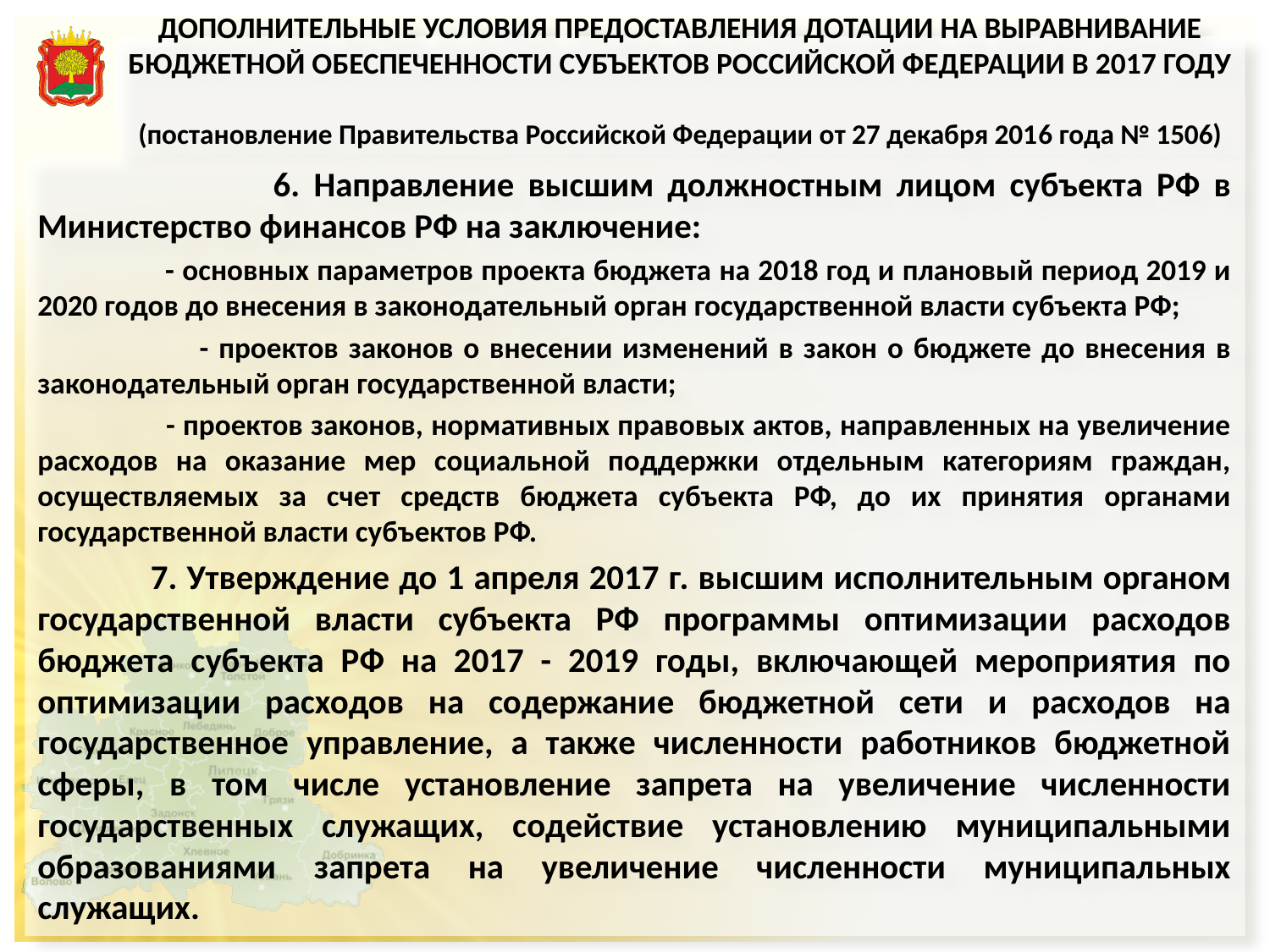

# ДОПОЛНИТЕЛЬНЫЕ УСЛОВИЯ ПРЕДОСТАВЛЕНИЯ ДОТАЦИИ НА ВЫРАВНИВАНИЕ БЮДЖЕТНОЙ ОБЕСПЕЧЕННОСТИ СУБЪЕКТОВ РОССИЙСКОЙ ФЕДЕРАЦИИ В 2017 ГОДУ (постановление Правительства Российской Федерации от 27 декабря 2016 года № 1506)
                 6. Направление высшим должностным лицом субъекта РФ в Министерство финансов РФ на заключение:
                - основных параметров проекта бюджета на 2018 год и плановый период 2019 и 2020 годов до внесения в законодательный орган государственной власти субъекта РФ;
                - проектов законов о внесении изменений в закон о бюджете до внесения в законодательный орган государственной власти;
                - проектов законов, нормативных правовых актов, направленных на увеличение расходов на оказание мер социальной поддержки отдельным категориям граждан, осуществляемых за счет средств бюджета субъекта РФ, до их принятия органами государственной власти субъектов РФ.
	7. Утверждение до 1 апреля 2017 г. высшим исполнительным органом государственной власти субъекта РФ программы оптимизации расходов бюджета субъекта РФ на 2017 - 2019 годы, включающей мероприятия по оптимизации расходов на содержание бюджетной сети и расходов на государственное управление, а также численности работников бюджетной сферы, в том числе установление запрета на увеличение численности государственных служащих, содействие установлению муниципальными образованиями запрета на увеличение численности муниципальных служащих.